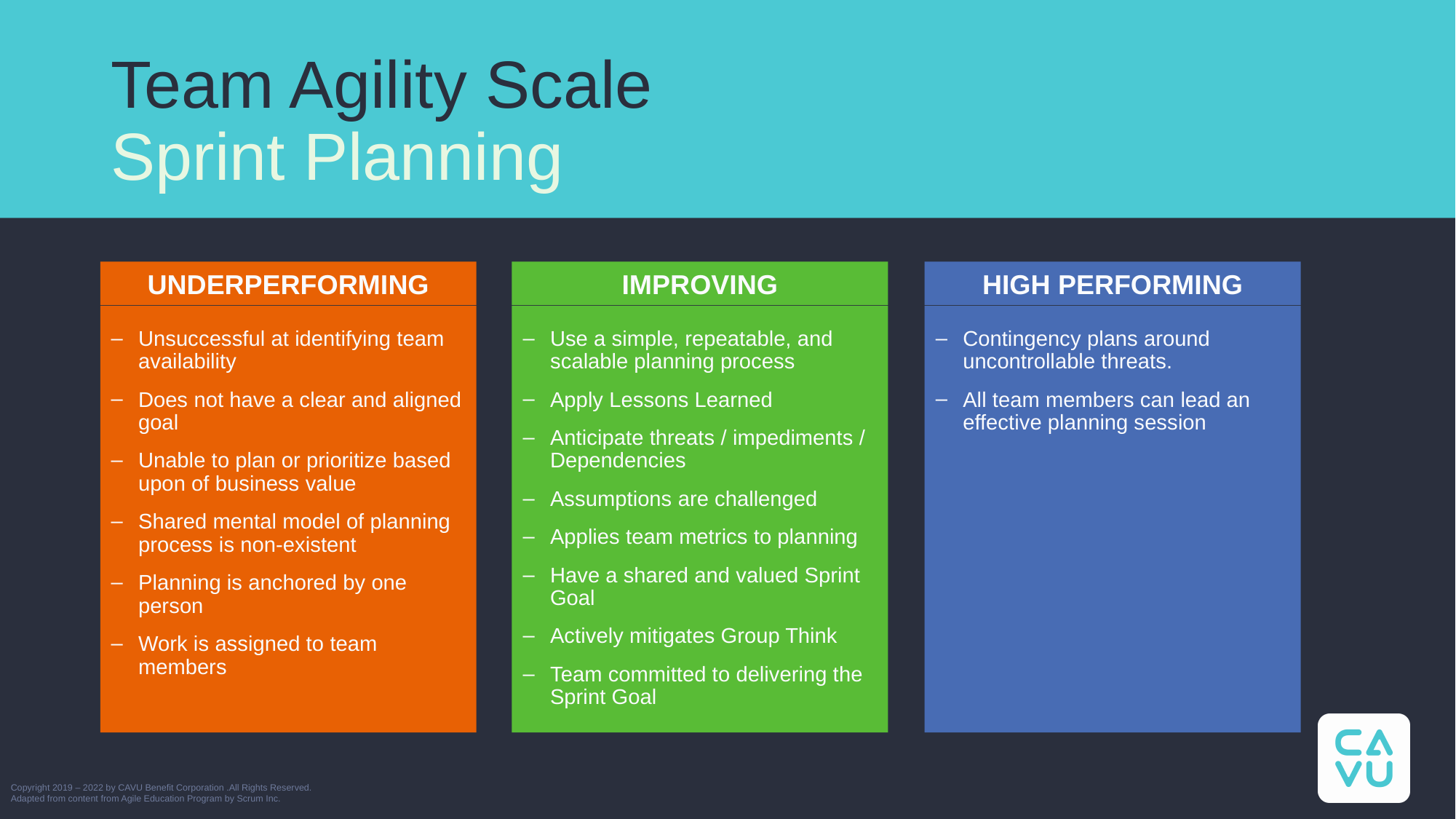

# Team Agility Scale Sprint Planning
Unsuccessful at identifying team availability
Does not have a clear and aligned goal
Unable to plan or prioritize based upon of business value
Shared mental model of planning process is non-existent
Planning is anchored by one person
Work is assigned to team members
Use a simple, repeatable, and scalable planning process
Apply Lessons Learned
Anticipate threats / impediments / Dependencies
Assumptions are challenged
Applies team metrics to planning
Have a shared and valued Sprint Goal
Actively mitigates Group Think
Team committed to delivering the Sprint Goal
Contingency plans around uncontrollable threats.
All team members can lead an effective planning session